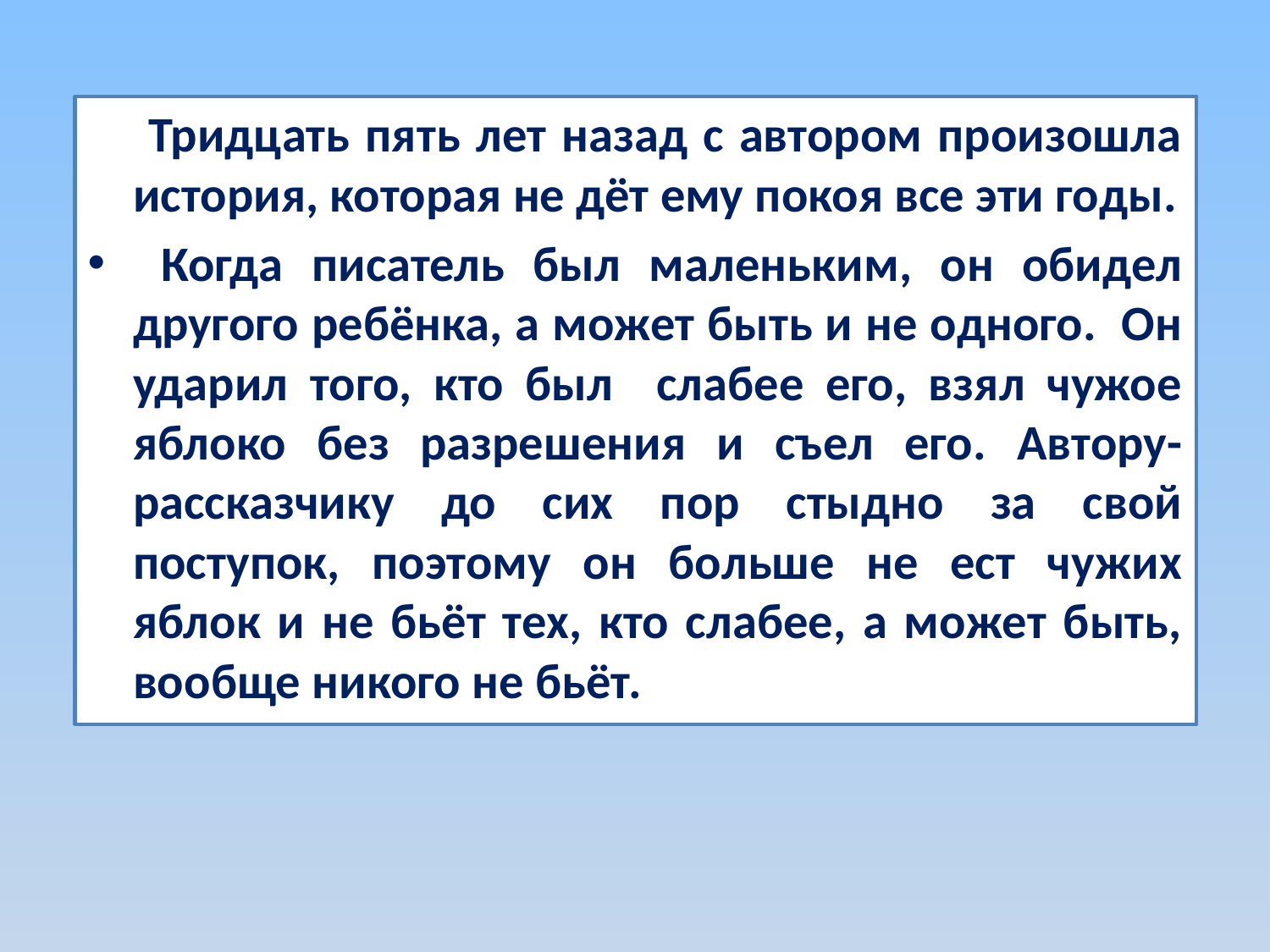

Тридцать пять лет назад с автором произошла история, которая не дёт ему покоя все эти годы.
 Когда писатель был маленьким, он обидел другого ребёнка, а может быть и не одного.  Он ударил того, кто был  слабее его, взял чужое яблоко без разрешения и съел его. Автору-рассказчику до сих пор стыдно за свой поступок, поэтому он больше не ест чужих яблок и не бьёт тех, кто слабее, а может быть, вообще никого не бьёт.